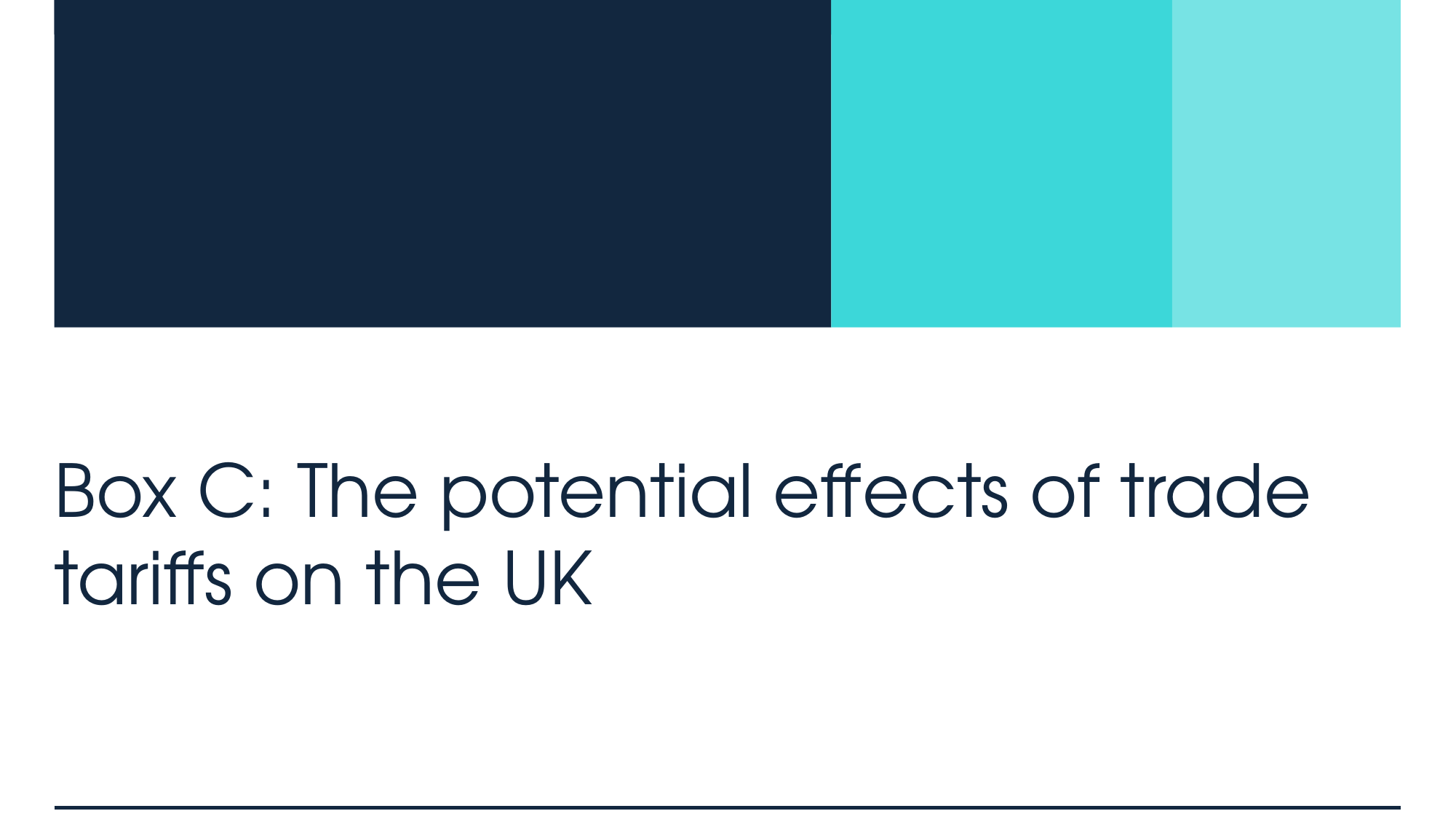

# Box C: The potential effects of trade tariffs on the UK